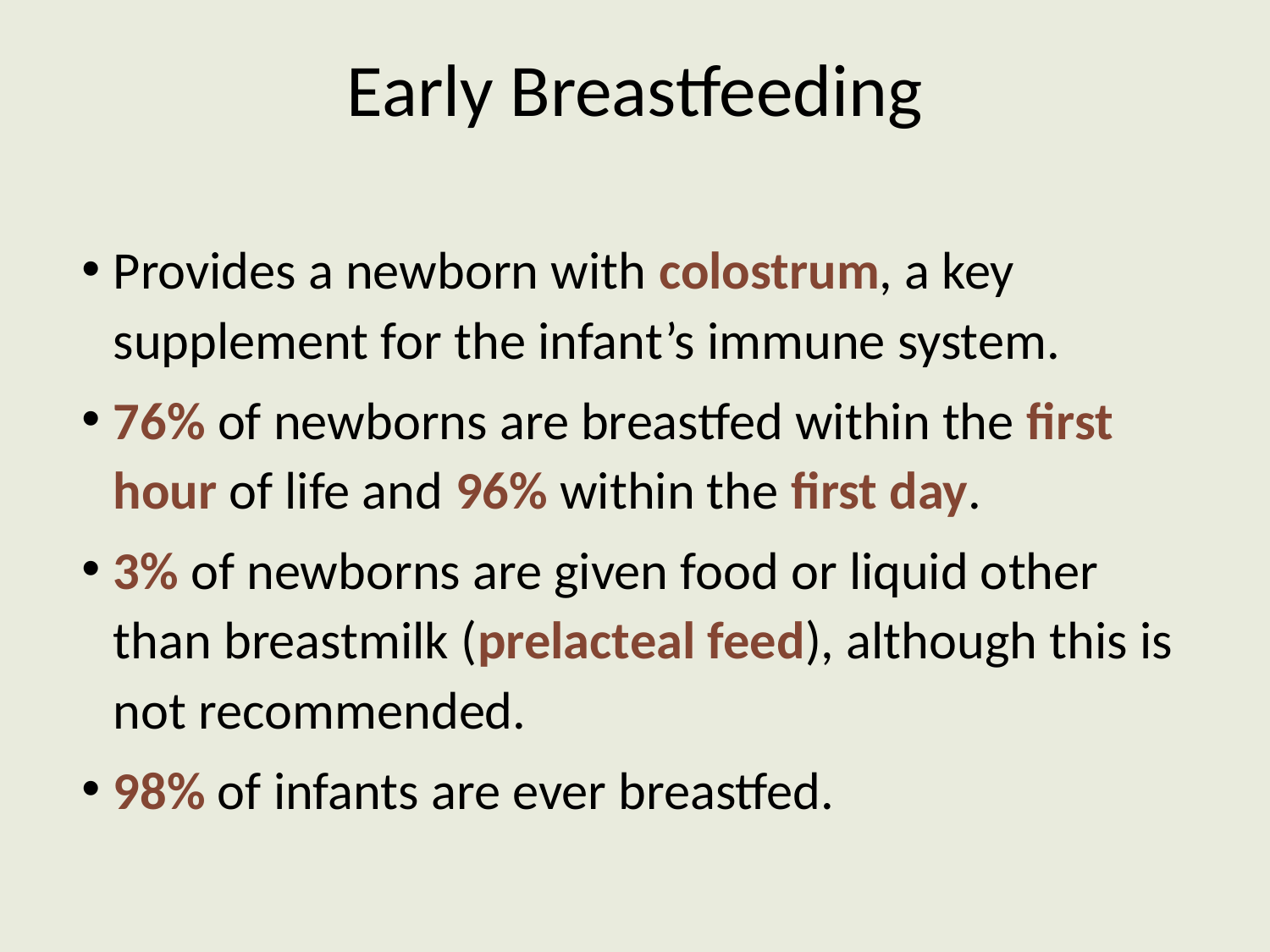

# Early Breastfeeding
Provides a newborn with colostrum, a key supplement for the infant’s immune system.
76% of newborns are breastfed within the first hour of life and 96% within the first day.
3% of newborns are given food or liquid other than breastmilk (prelacteal feed), although this is not recommended.
98% of infants are ever breastfed.